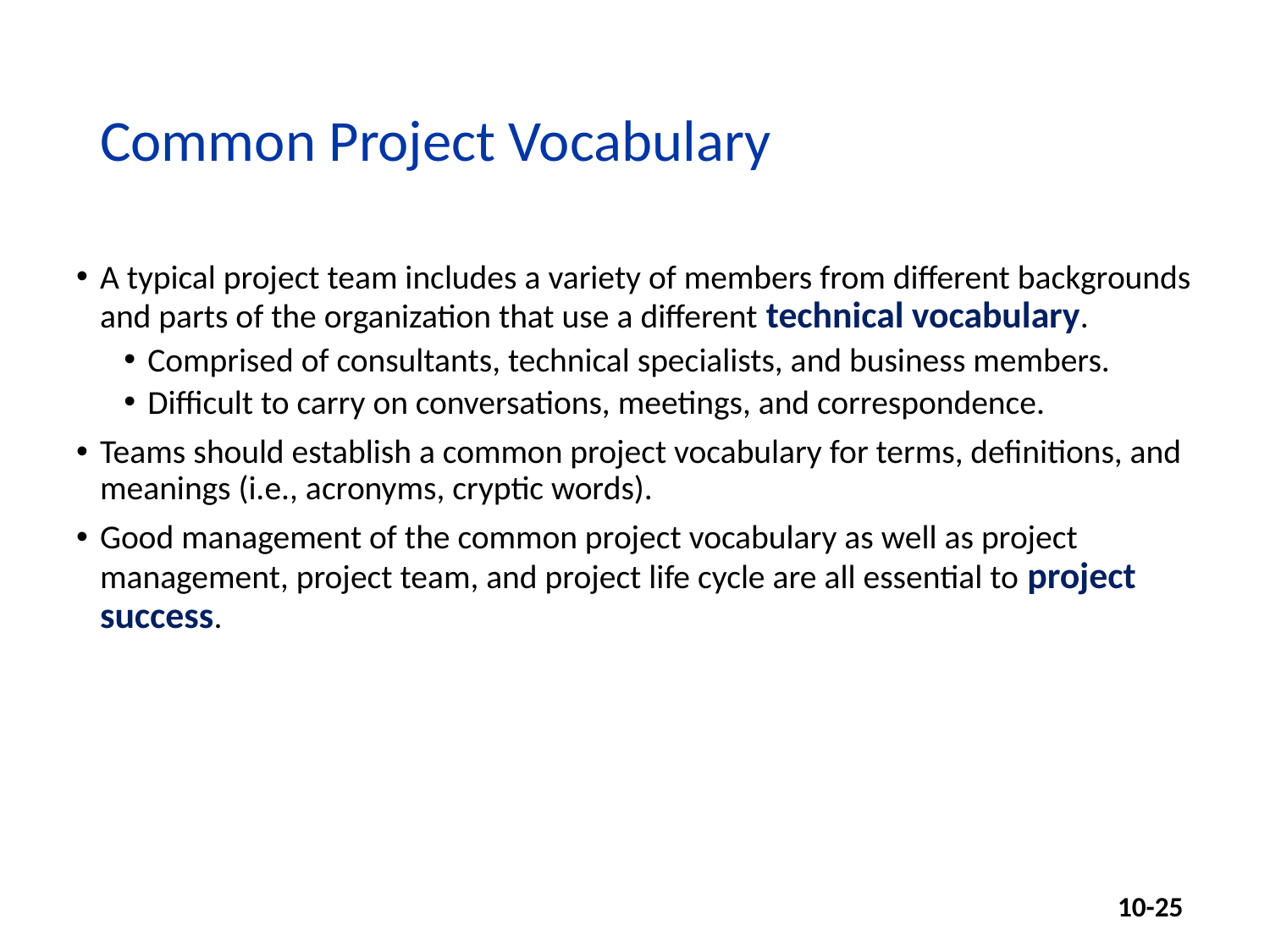

# Common Project Vocabulary
A typical project team includes a variety of members from different backgrounds and parts of the organization that use a different technical vocabulary.
Comprised of consultants, technical specialists, and business members.
Difficult to carry on conversations, meetings, and correspondence.
Teams should establish a common project vocabulary for terms, definitions, and meanings (i.e., acronyms, cryptic words).
Good management of the common project vocabulary as well as project management, project team, and project life cycle are all essential to project success.